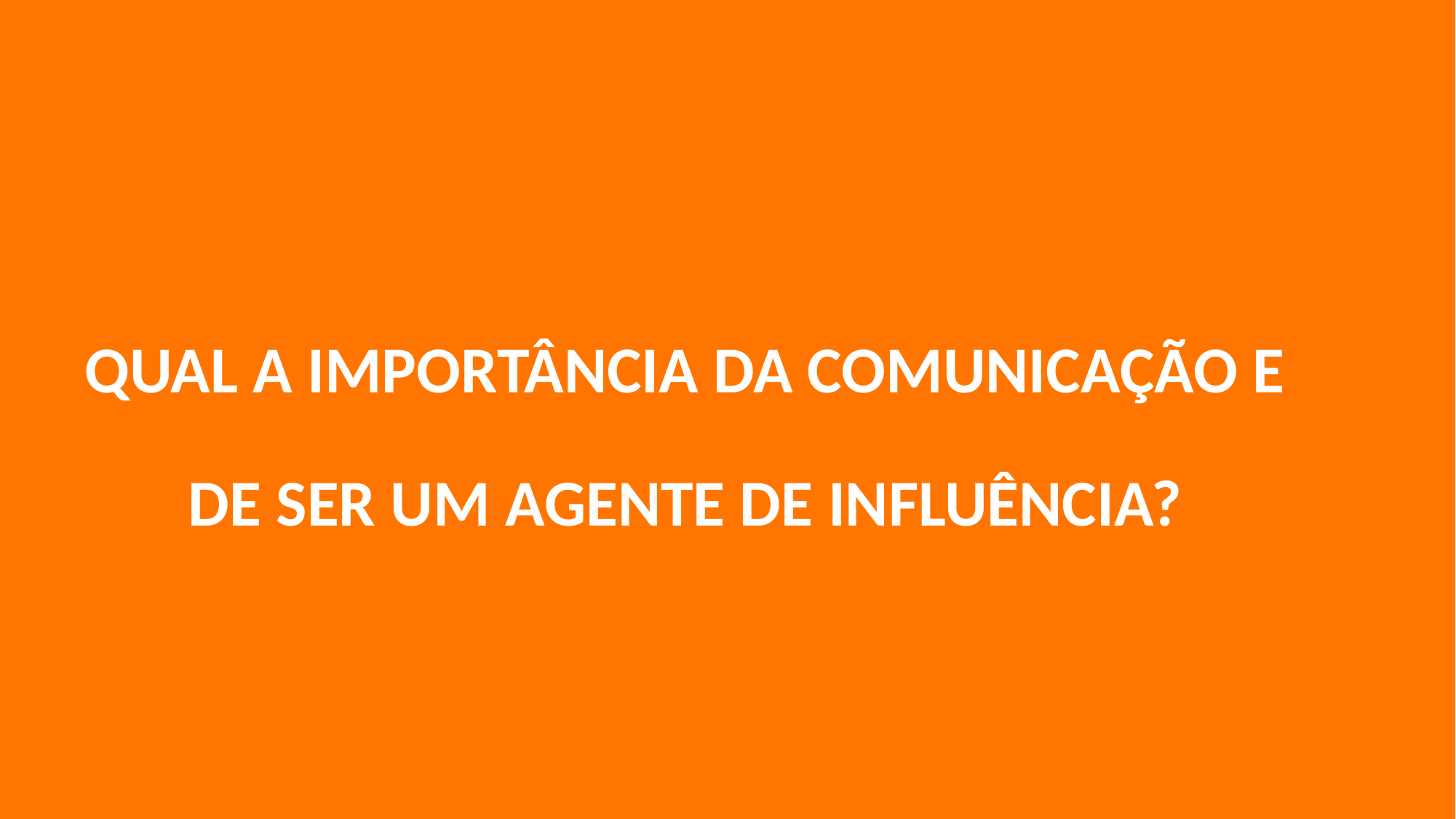

QUAL A IMPORTÂNCIA DA COMUNICAÇÃO E DE SER UM AGENTE DE INFLUÊNCIA?